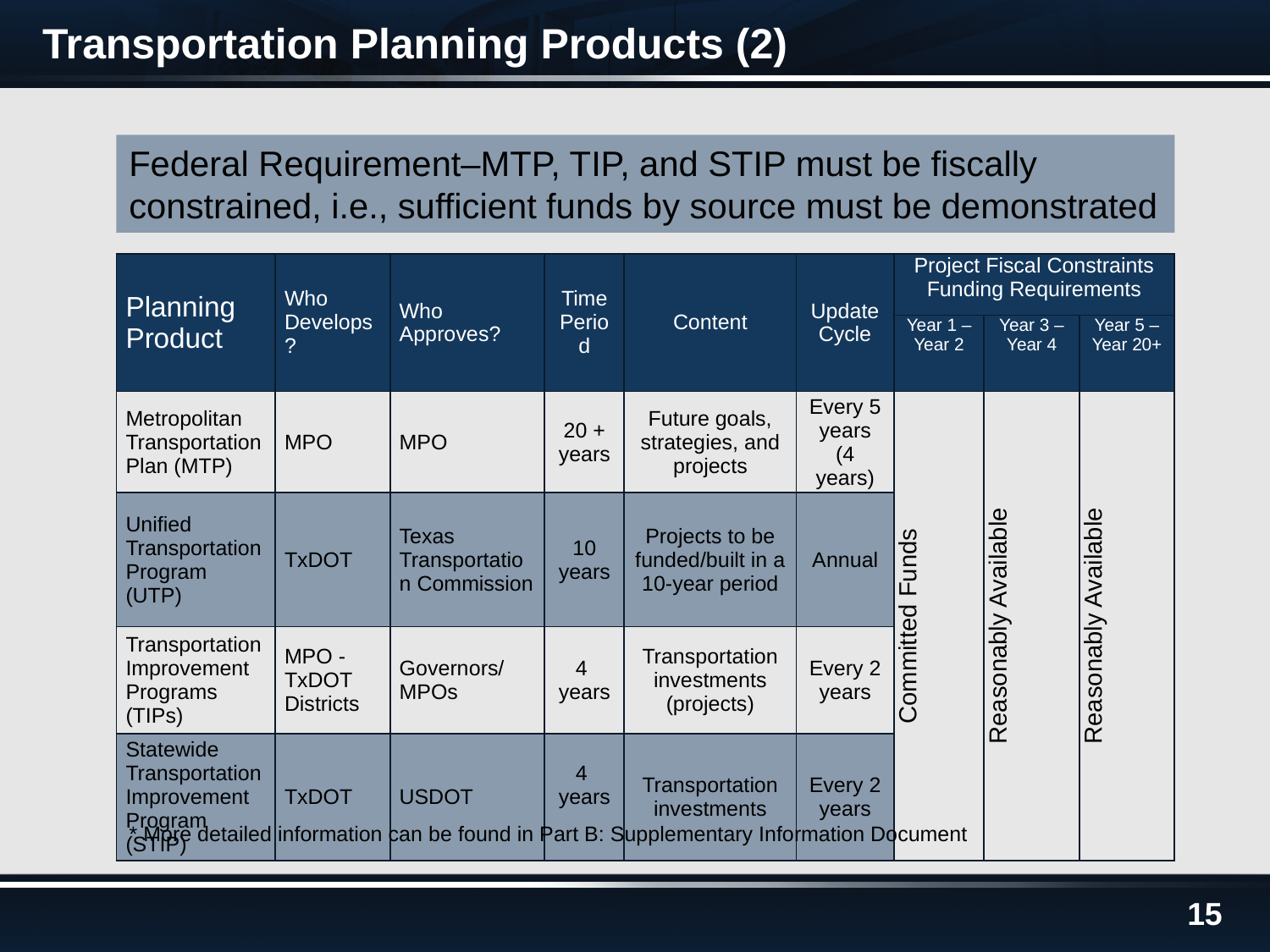

# Transportation Planning Products (2)
Federal Requirement–MTP, TIP, and STIP must be fiscally constrained, i.e., sufficient funds by source must be demonstrated

| Planning Product | Who Develops? | Who Approves? | Time Period | Content | Update Cycle | Project Fiscal Constraints Funding Requirements |  |  |
| --- | --- | --- | --- | --- | --- | --- | --- | --- |
|  |  |  |  |  |  | Year 1 – Year 2 | Year 3 – Year 4 | Year 5 – Year 20+ |
| Metropolitan Transportation Plan (MTP) | MPO | MPO | 20 + years | Future goals, strategies, and projects | Every 5 years (4 years) | Committed Funds | Reasonably Available | Reasonably Available |
| Unified Transportation Program (UTP) | TxDOT | Texas Transportation Commission | 10 years | Projects to be funded/built in a 10-year period | Annual |  |  |  |
| Transportation Improvement Programs (TIPs) | MPO - TxDOT Districts | Governors/ MPOs | 4 years | Transportation investments (projects) | Every 2 years |  |  |  |
| Statewide Transportation Improvement Program (STIP) | TxDOT | USDOT | 4 years | Transportation investments | Every 2 years |  |  |  |
* More detailed information can be found in Part B: Supplementary Information Document